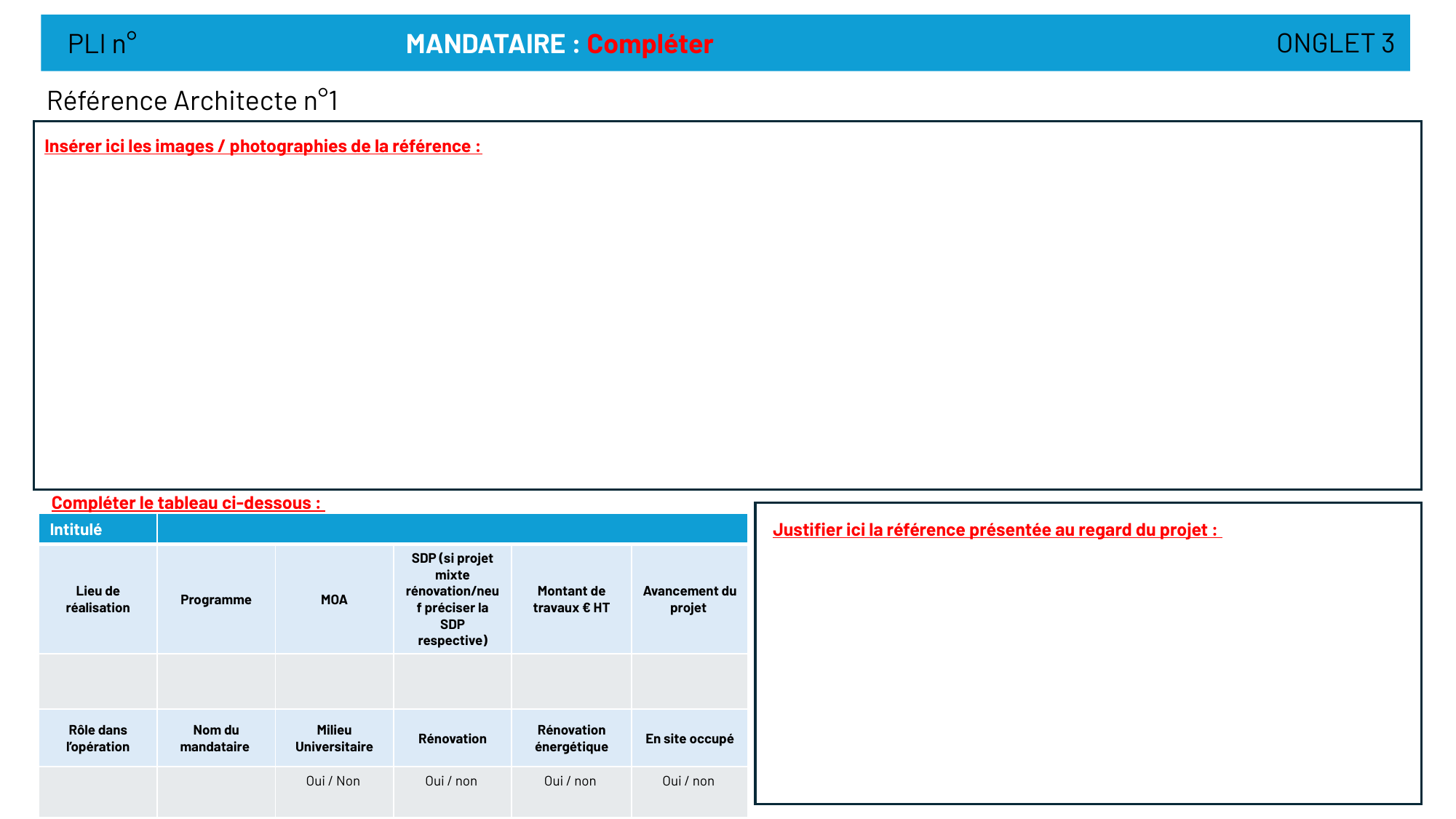

ONGLET 3
PLI n°
MANDATAIRE : Compléter
Référence Architecte n°1

Insérer ici les images / photographies de la référence :
Compléter le tableau ci-dessous :

Justifier ici la référence présentée au regard du projet :
| Intitulé |  |  |  |  |  |
| --- | --- | --- | --- | --- | --- |
| Lieu de réalisation | Programme | MOA | SDP (si projet mixte rénovation/neuf préciser la SDP respective) | Montant de travaux € HT | Avancement du projet |
|  |  |  |  |  |  |
| Rôle dans l’opération | Nom du mandataire | Milieu Universitaire | Rénovation | Rénovation énergétique | En site occupé |
|  |  | Oui / Non | Oui / non | Oui / non | Oui / non |